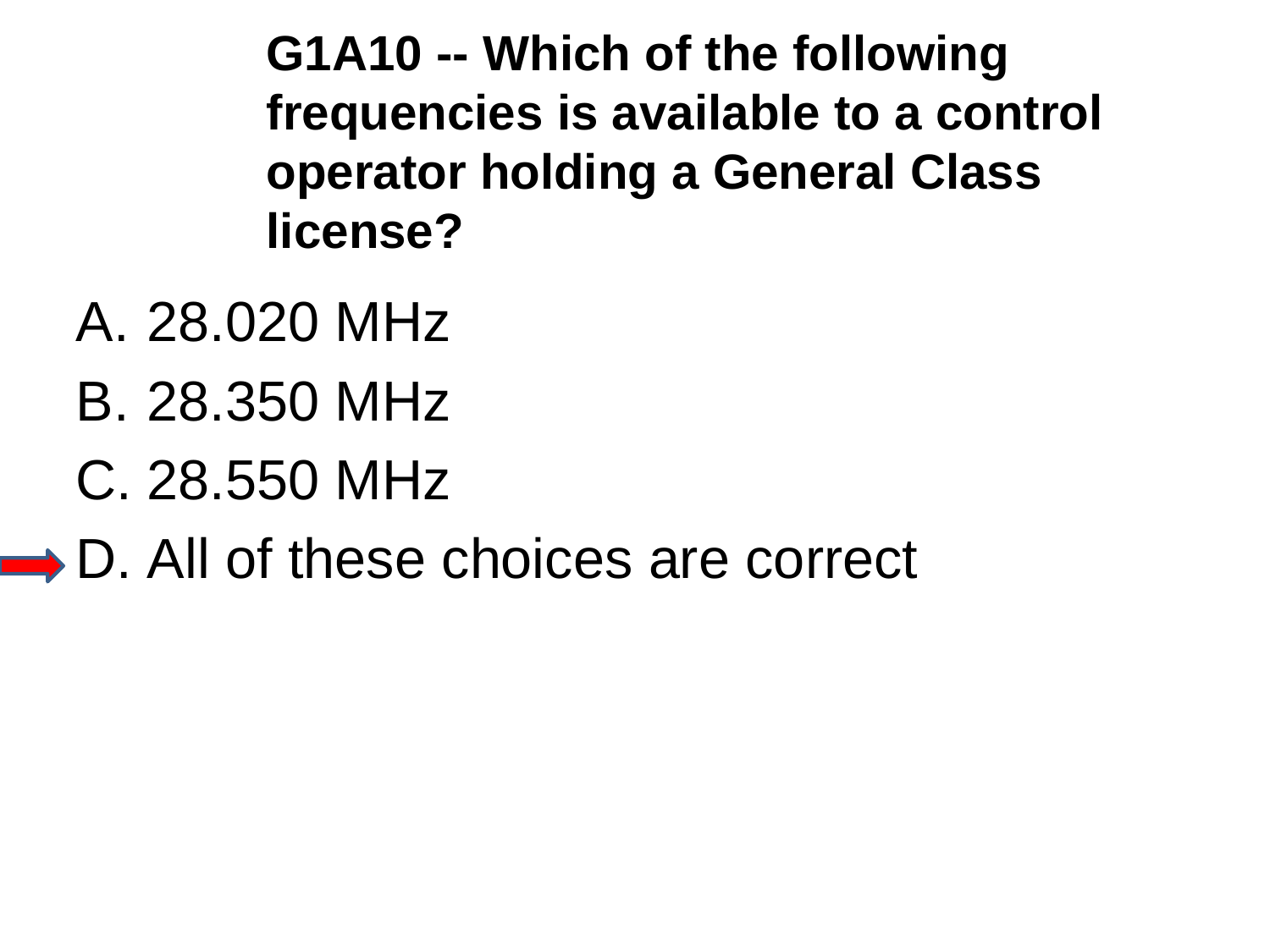

G1A10 -- Which of the following frequencies is available to a control operator holding a General Class license?
A.	28.020 MHz
B.	28.350 MHz
C.	28.550 MHz
D.	All of these choices are correct